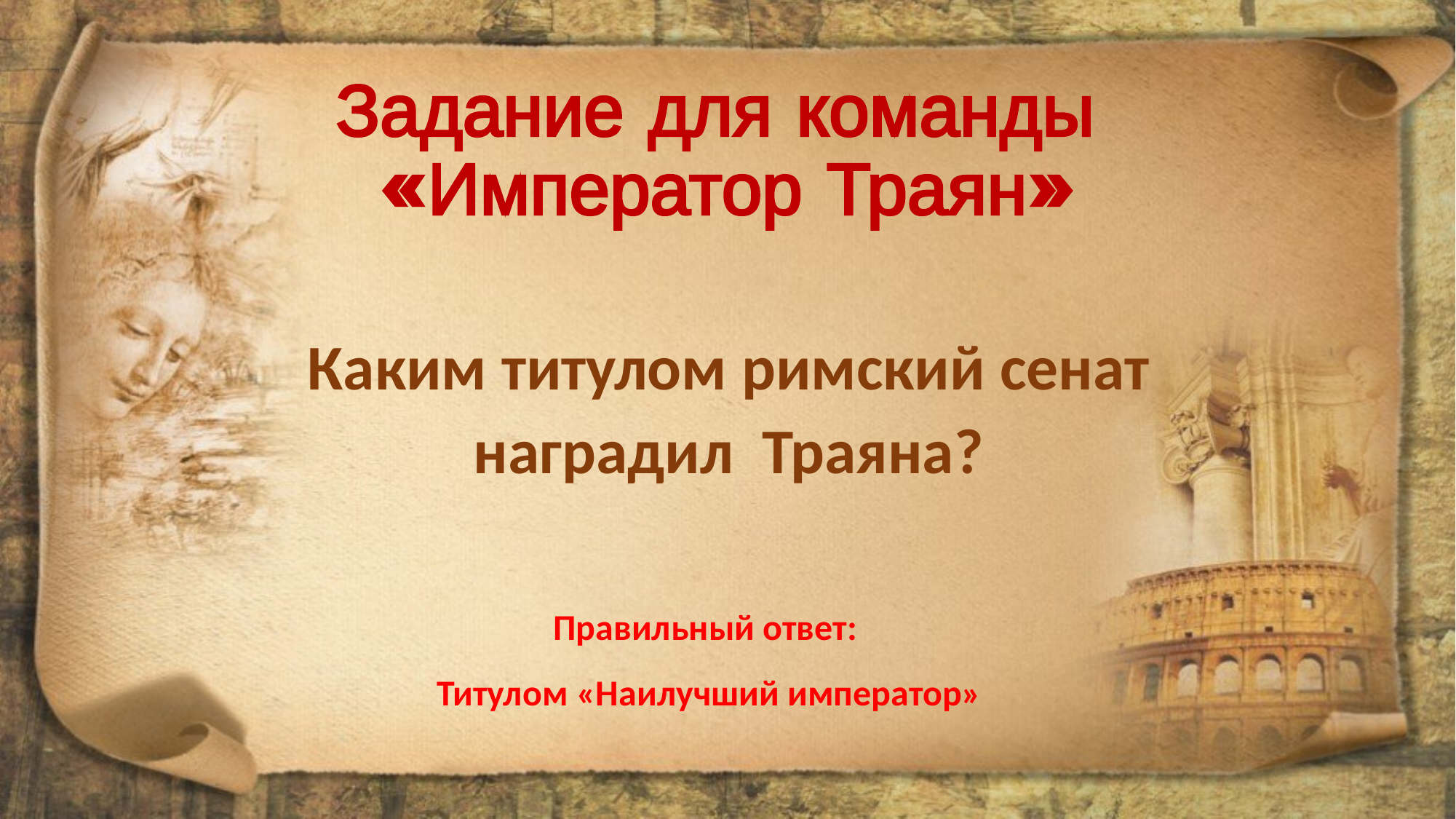

# Задание для команды «Император Траян»
Каким титулом римский сенат
наградил  Траяна?
Правильный ответ:
Титулом «Наилучший император»